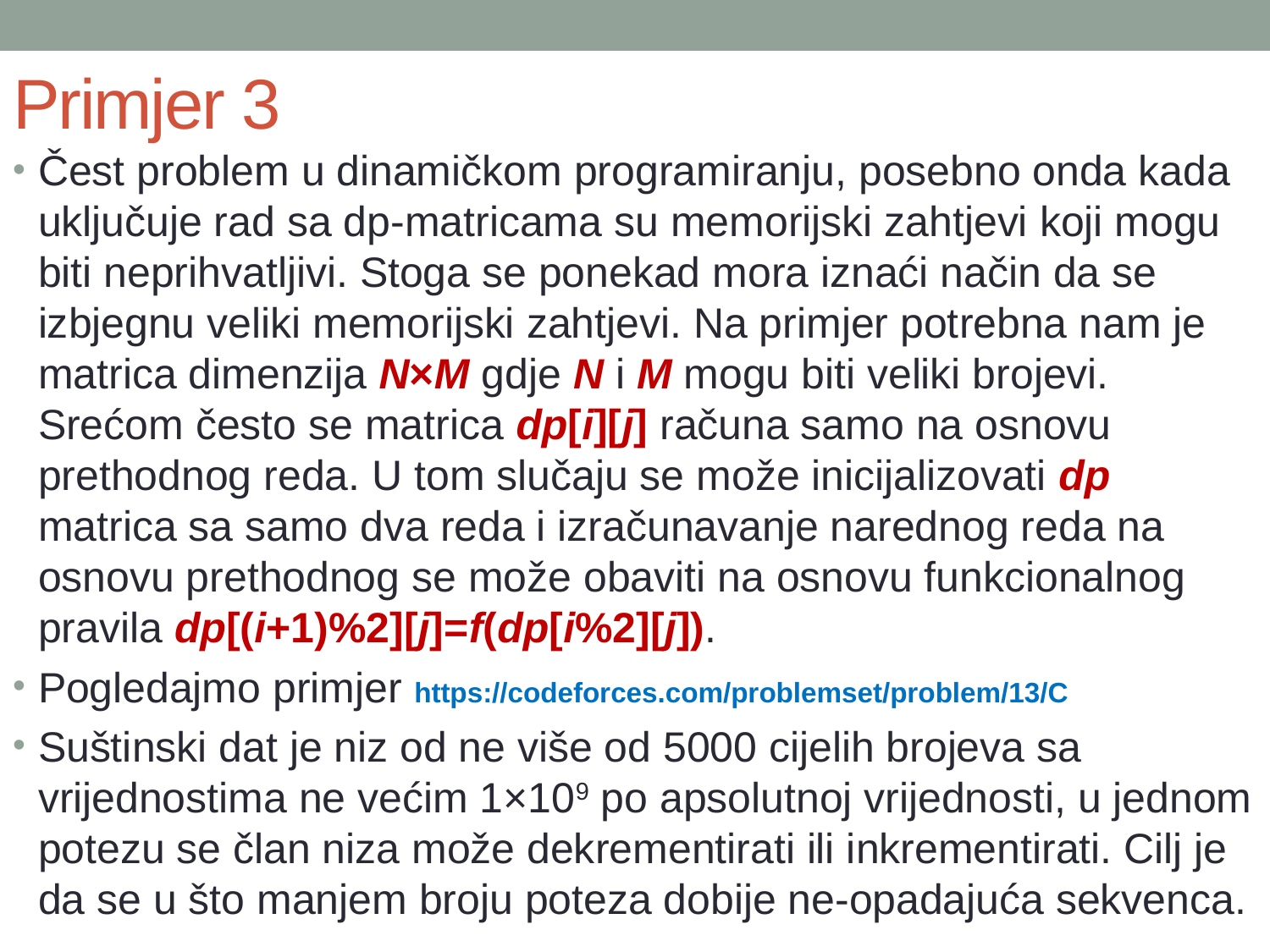

# Primjer 3
Čest problem u dinamičkom programiranju, posebno onda kada uključuje rad sa dp-matricama su memorijski zahtjevi koji mogu biti neprihvatljivi. Stoga se ponekad mora iznaći način da se izbjegnu veliki memorijski zahtjevi. Na primjer potrebna nam je matrica dimenzija N×M gdje N i M mogu biti veliki brojevi. Srećom često se matrica dp[i][j] računa samo na osnovu prethodnog reda. U tom slučaju se može inicijalizovati dp matrica sa samo dva reda i izračunavanje narednog reda na osnovu prethodnog se može obaviti na osnovu funkcionalnog pravila dp[(i+1)%2][j]=f(dp[i%2][j]).
Pogledajmo primjer https://codeforces.com/problemset/problem/13/C
Suštinski dat je niz od ne više od 5000 cijelih brojeva sa vrijednostima ne većim 1×109 po apsolutnoj vrijednosti, u jednom potezu se član niza može dekrementirati ili inkrementirati. Cilj je da se u što manjem broju poteza dobije ne-opadajuća sekvenca.